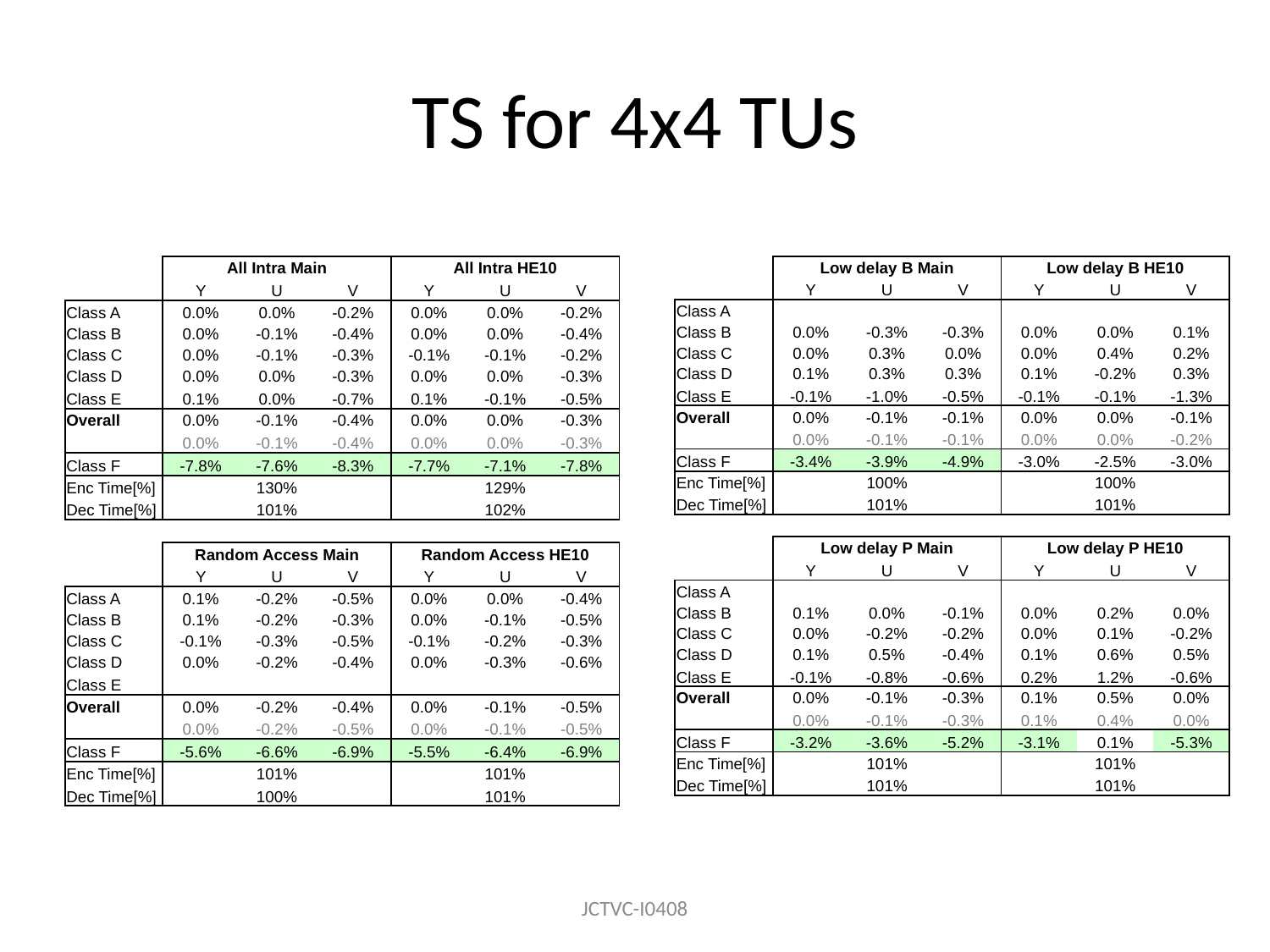

# TS for 4x4 TUs
|  | All Intra Main |  |  | All Intra HE10 |  |  |
| --- | --- | --- | --- | --- | --- | --- |
|  | Y | U | V | Y | U | V |
| Class A | 0.0% | 0.0% | -0.2% | 0.0% | 0.0% | -0.2% |
| Class B | 0.0% | -0.1% | -0.4% | 0.0% | 0.0% | -0.4% |
| Class C | 0.0% | -0.1% | -0.3% | -0.1% | -0.1% | -0.2% |
| Class D | 0.0% | 0.0% | -0.3% | 0.0% | 0.0% | -0.3% |
| Class E | 0.1% | 0.0% | -0.7% | 0.1% | -0.1% | -0.5% |
| Overall | 0.0% | -0.1% | -0.4% | 0.0% | 0.0% | -0.3% |
|  | 0.0% | -0.1% | -0.4% | 0.0% | 0.0% | -0.3% |
| Class F | -7.8% | -7.6% | -8.3% | -7.7% | -7.1% | -7.8% |
| Enc Time[%] | 130% |  |  | 129% |  |  |
| Dec Time[%] | 101% |  |  | 102% |  |  |
|  |  |  |  |  |  |  |
|  | Random Access Main |  |  | Random Access HE10 |  |  |
|  | Y | U | V | Y | U | V |
| Class A | 0.1% | -0.2% | -0.5% | 0.0% | 0.0% | -0.4% |
| Class B | 0.1% | -0.2% | -0.3% | 0.0% | -0.1% | -0.5% |
| Class C | -0.1% | -0.3% | -0.5% | -0.1% | -0.2% | -0.3% |
| Class D | 0.0% | -0.2% | -0.4% | 0.0% | -0.3% | -0.6% |
| Class E |  |  |  |  |  |  |
| Overall | 0.0% | -0.2% | -0.4% | 0.0% | -0.1% | -0.5% |
|  | 0.0% | -0.2% | -0.5% | 0.0% | -0.1% | -0.5% |
| Class F | -5.6% | -6.6% | -6.9% | -5.5% | -6.4% | -6.9% |
| Enc Time[%] | 101% |  |  | 101% |  |  |
| Dec Time[%] | 100% |  |  | 101% |  |  |
|  | Low delay B Main |  |  | Low delay B HE10 |  |  |
| --- | --- | --- | --- | --- | --- | --- |
|  | Y | U | V | Y | U | V |
| Class A |  |  |  |  |  |  |
| Class B | 0.0% | -0.3% | -0.3% | 0.0% | 0.0% | 0.1% |
| Class C | 0.0% | 0.3% | 0.0% | 0.0% | 0.4% | 0.2% |
| Class D | 0.1% | 0.3% | 0.3% | 0.1% | -0.2% | 0.3% |
| Class E | -0.1% | -1.0% | -0.5% | -0.1% | -0.1% | -1.3% |
| Overall | 0.0% | -0.1% | -0.1% | 0.0% | 0.0% | -0.1% |
|  | 0.0% | -0.1% | -0.1% | 0.0% | 0.0% | -0.2% |
| Class F | -3.4% | -3.9% | -4.9% | -3.0% | -2.5% | -3.0% |
| Enc Time[%] | 100% |  |  | 100% |  |  |
| Dec Time[%] | 101% |  |  | 101% |  |  |
|  |  |  |  |  |  |  |
|  | Low delay P Main |  |  | Low delay P HE10 |  |  |
|  | Y | U | V | Y | U | V |
| Class A |  |  |  |  |  |  |
| Class B | 0.1% | 0.0% | -0.1% | 0.0% | 0.2% | 0.0% |
| Class C | 0.0% | -0.2% | -0.2% | 0.0% | 0.1% | -0.2% |
| Class D | 0.1% | 0.5% | -0.4% | 0.1% | 0.6% | 0.5% |
| Class E | -0.1% | -0.8% | -0.6% | 0.2% | 1.2% | -0.6% |
| Overall | 0.0% | -0.1% | -0.3% | 0.1% | 0.5% | 0.0% |
|  | 0.0% | -0.1% | -0.3% | 0.1% | 0.4% | 0.0% |
| Class F | -3.2% | -3.6% | -5.2% | -3.1% | 0.1% | -5.3% |
| Enc Time[%] | 101% |  |  | 101% |  |  |
| Dec Time[%] | 101% |  |  | 101% |  |  |
JCTVC-I0408